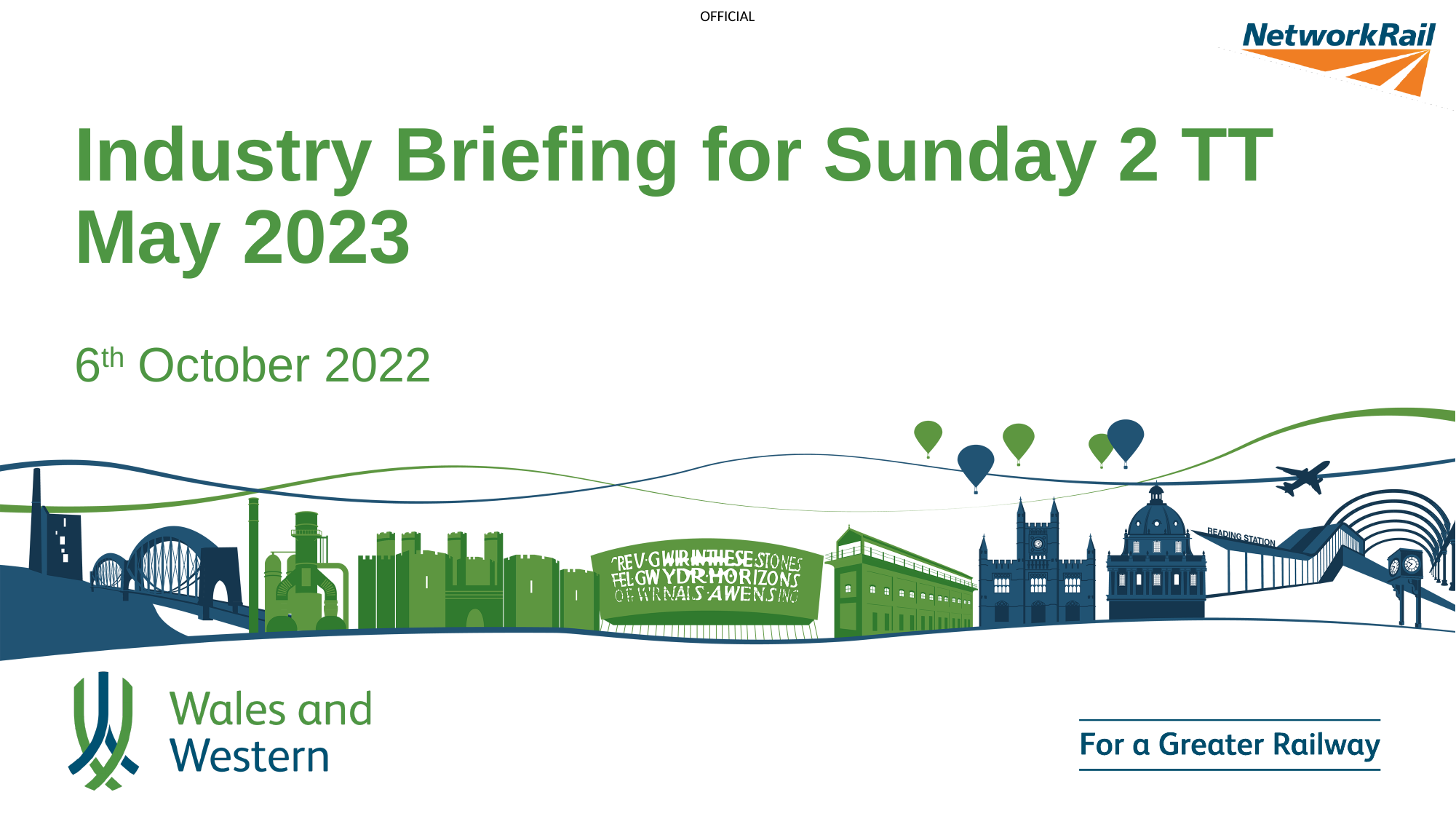

Industry Briefing for Sunday 2 TT May 2023
6th October 2022